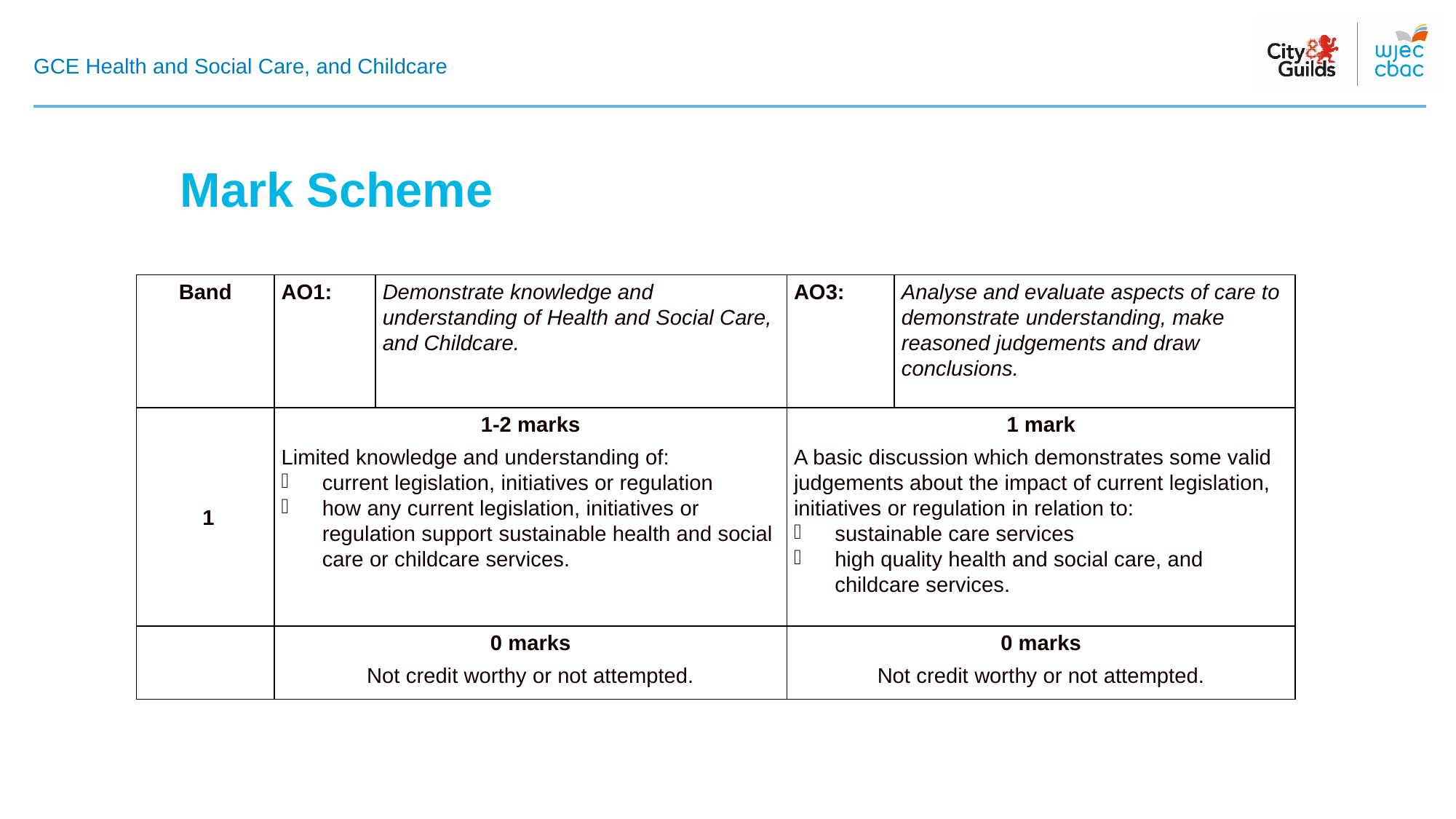

# GCE Health and Social Care, and Childcare

Mark Scheme
| Band | AO1: | Demonstrate knowledge and understanding of Health and Social Care, and Childcare. | AO3: | Analyse and evaluate aspects of care to demonstrate understanding, make reasoned judgements and draw conclusions. |
| --- | --- | --- | --- | --- |
| 1 | 1-2 marks |  | 1 mark |  |
|  | Limited knowledge and understanding of: current legislation, initiatives or regulation how any current legislation, initiatives or regulation support sustainable health and social care or childcare services. |  | A basic discussion which demonstrates some valid judgements about the impact of current legislation, initiatives or regulation in relation to: sustainable care services high quality health and social care, and childcare services. |  |
|  | 0 marks |  | 0 marks |  |
|  | Not credit worthy or not attempted. |  | Not credit worthy or not attempted. |  |